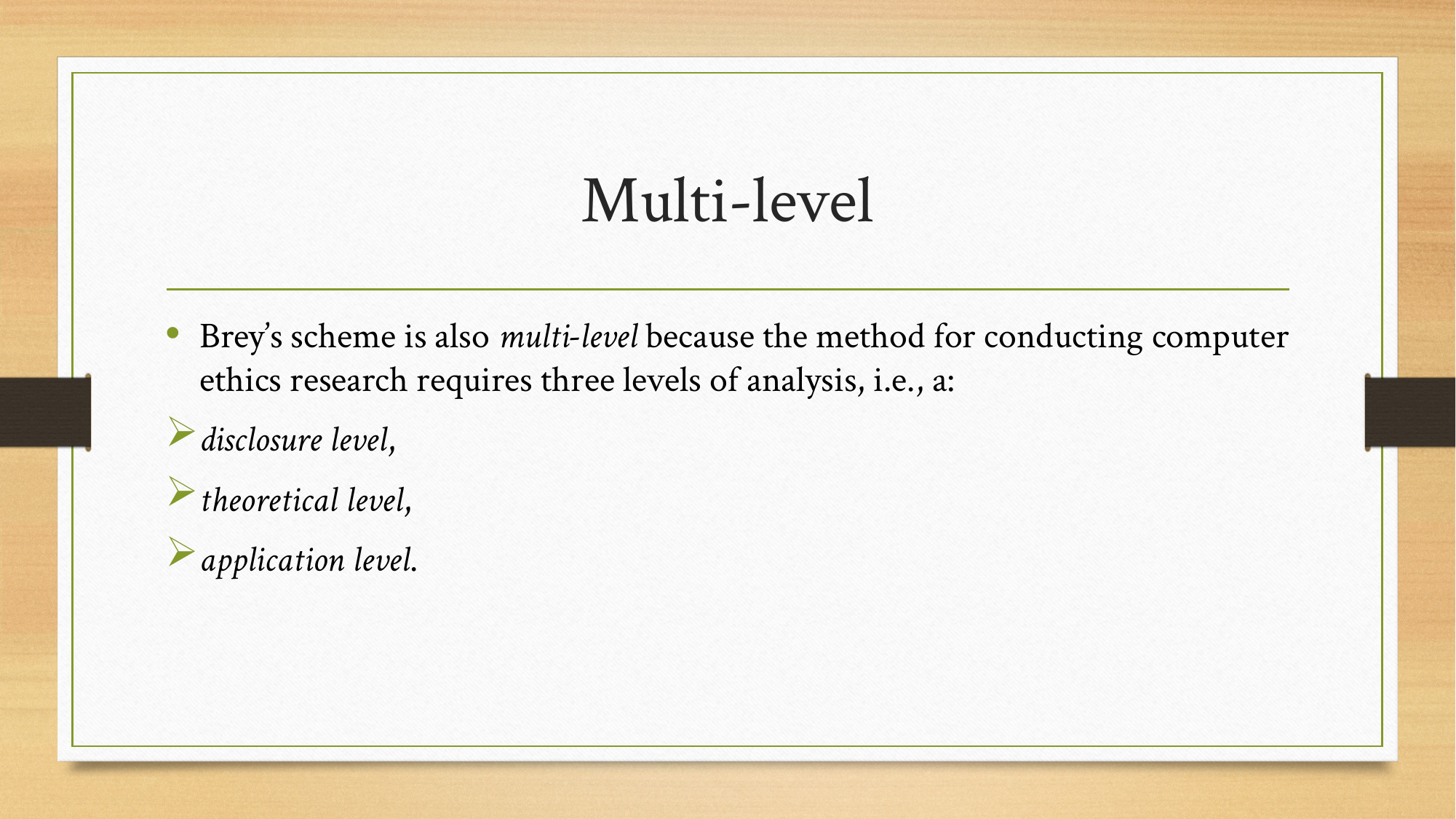

# Multi-level
Brey’s scheme is also multi-level because the method for conducting computer ethics research requires three levels of analysis, i.e., a:
disclosure level,
theoretical level,
application level.